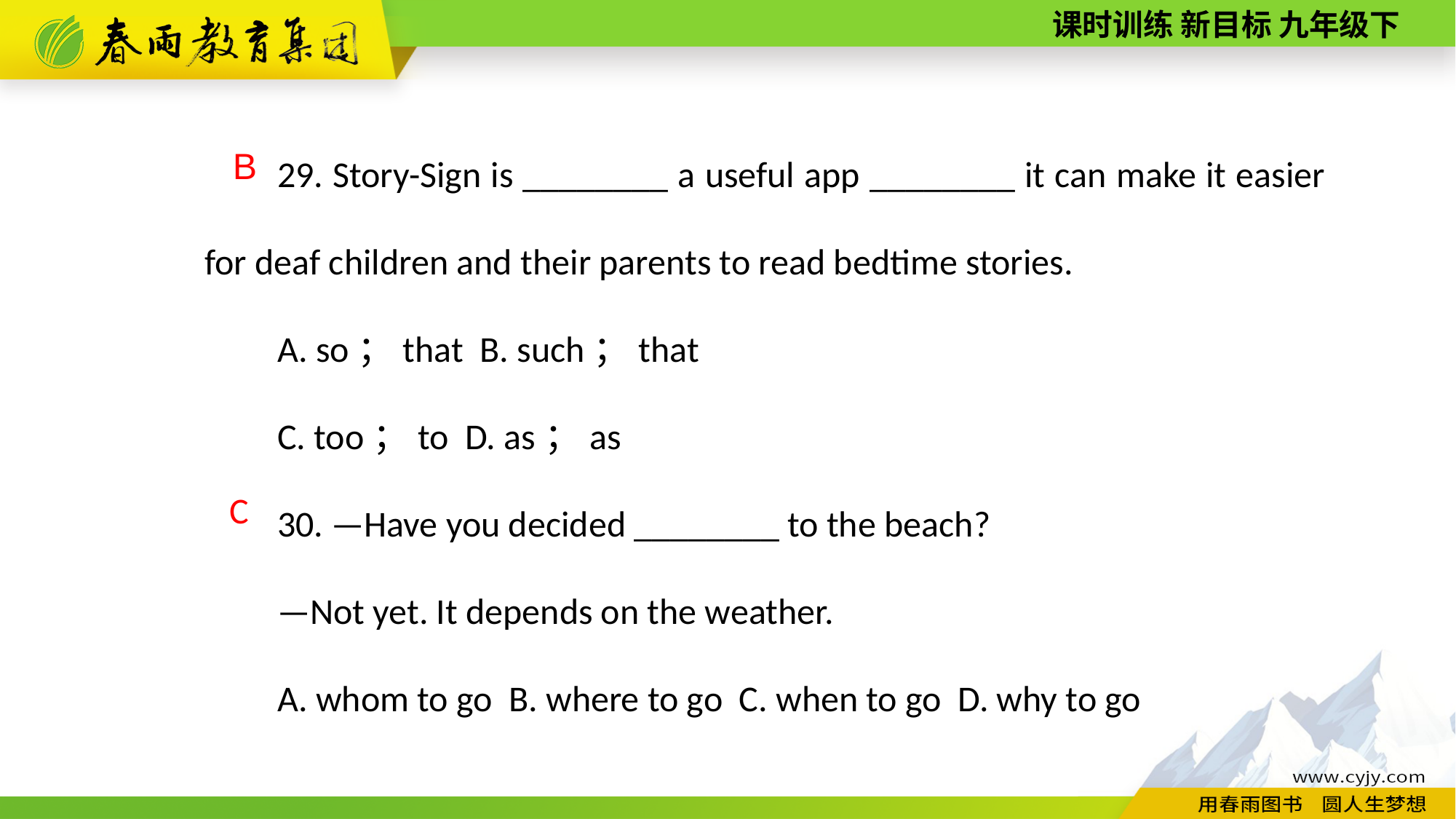

29. Story-Sign is ________ a useful app ________ it can make it easier for deaf children and their parents to read bedtime stories.
A. so；that  B. such；that
C. too；to  D. as；as
30. —Have you decided ________ to the beach?
—Not yet. It depends on the weather.
A. whom to go  B. where to go  C. when to go  D. why to go
 B
C